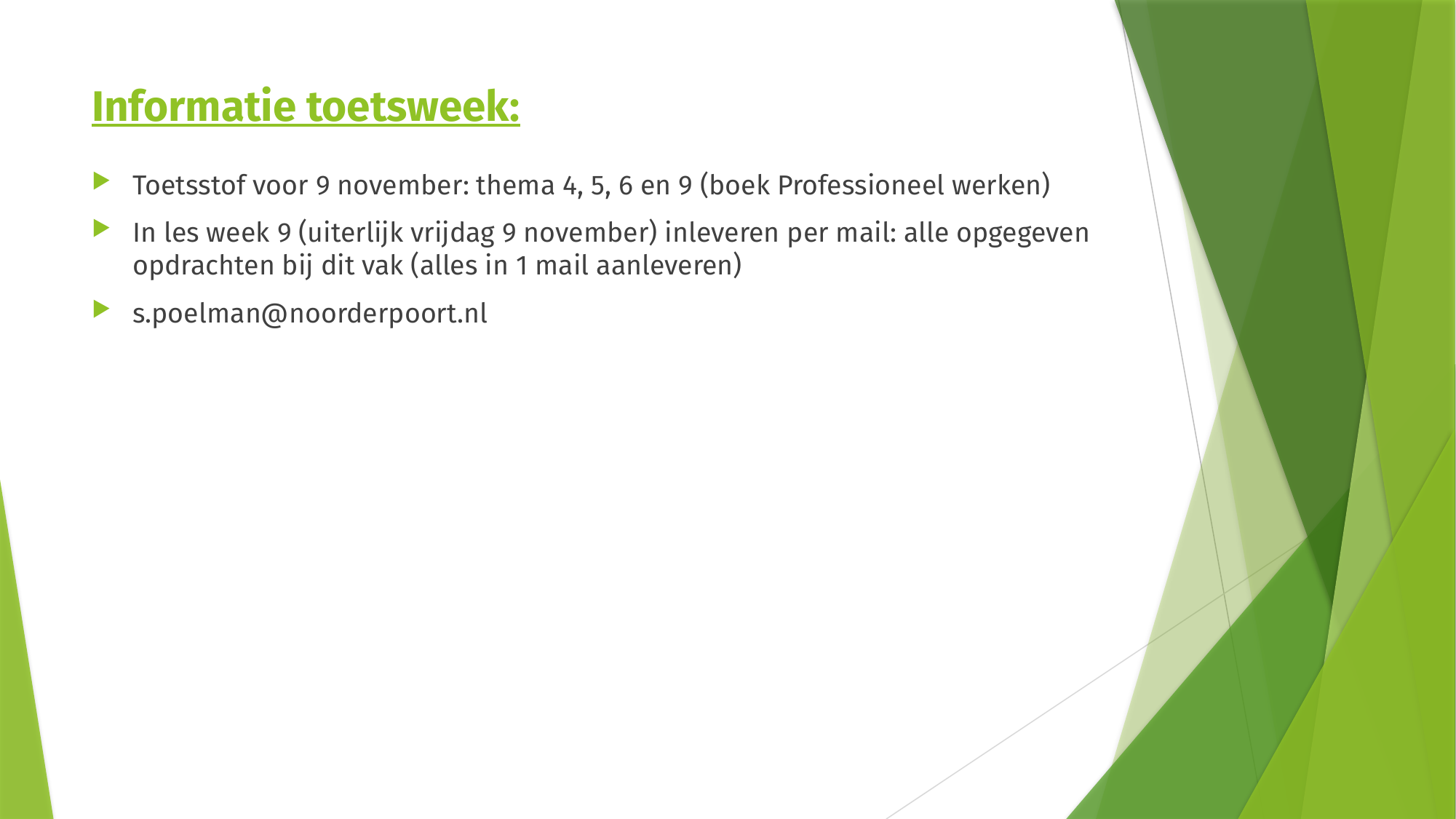

# Informatie toetsweek:
Toetsstof voor 9 november: thema 4, 5, 6 en 9 (boek Professioneel werken)
In les week 9 (uiterlijk vrijdag 9 november) inleveren per mail: alle opgegeven opdrachten bij dit vak (alles in 1 mail aanleveren)
s.poelman@noorderpoort.nl